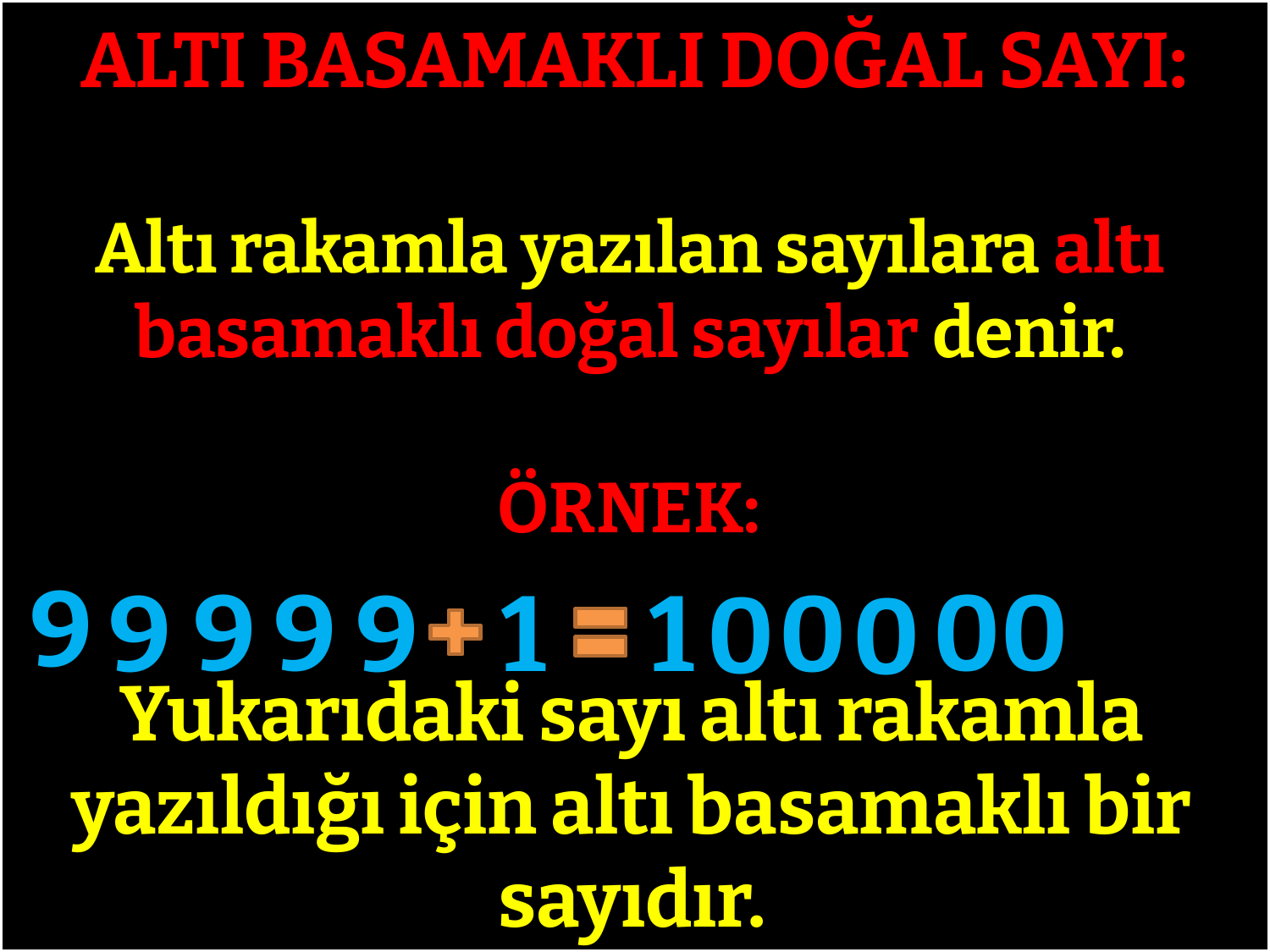

ALTI BASAMAKLI DOĞAL SAYI:
Altı rakamla yazılan sayılara altı basamaklı doğal sayılar denir.
#
ÖRNEK:
9
0
0
9
9
0
9
9
1
1
0
0

Yukarıdaki sayı altı rakamla yazıldığı için altı basamaklı bir sayıdır.